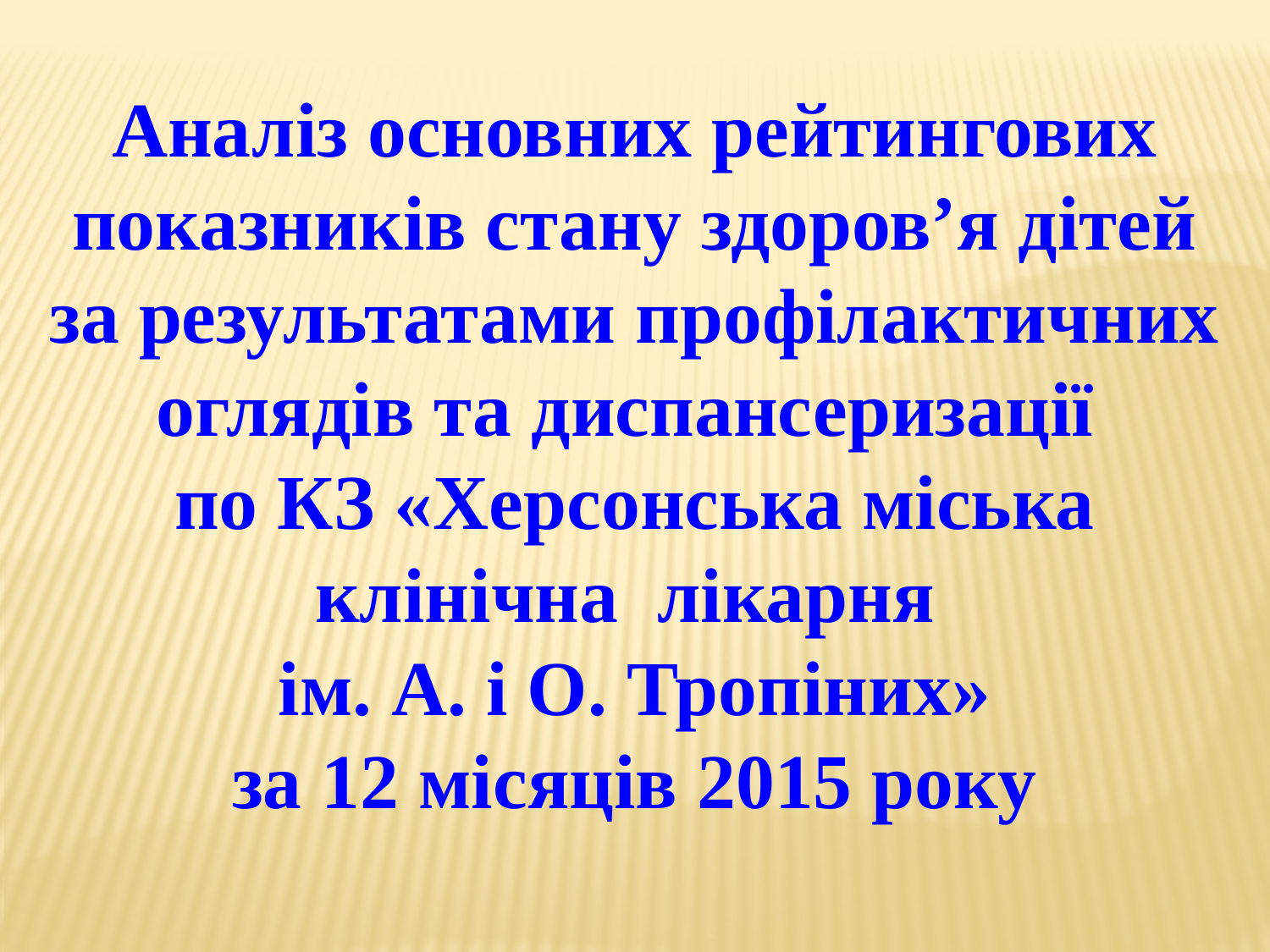

Аналіз основних рейтингових показників стану здоров’я дітей за результатами профілактичних оглядів та диспансеризації
по КЗ «Херсонська міська клінічна  лікарня
ім. А. і О. Тропіних»
за 12 місяців 2015 року